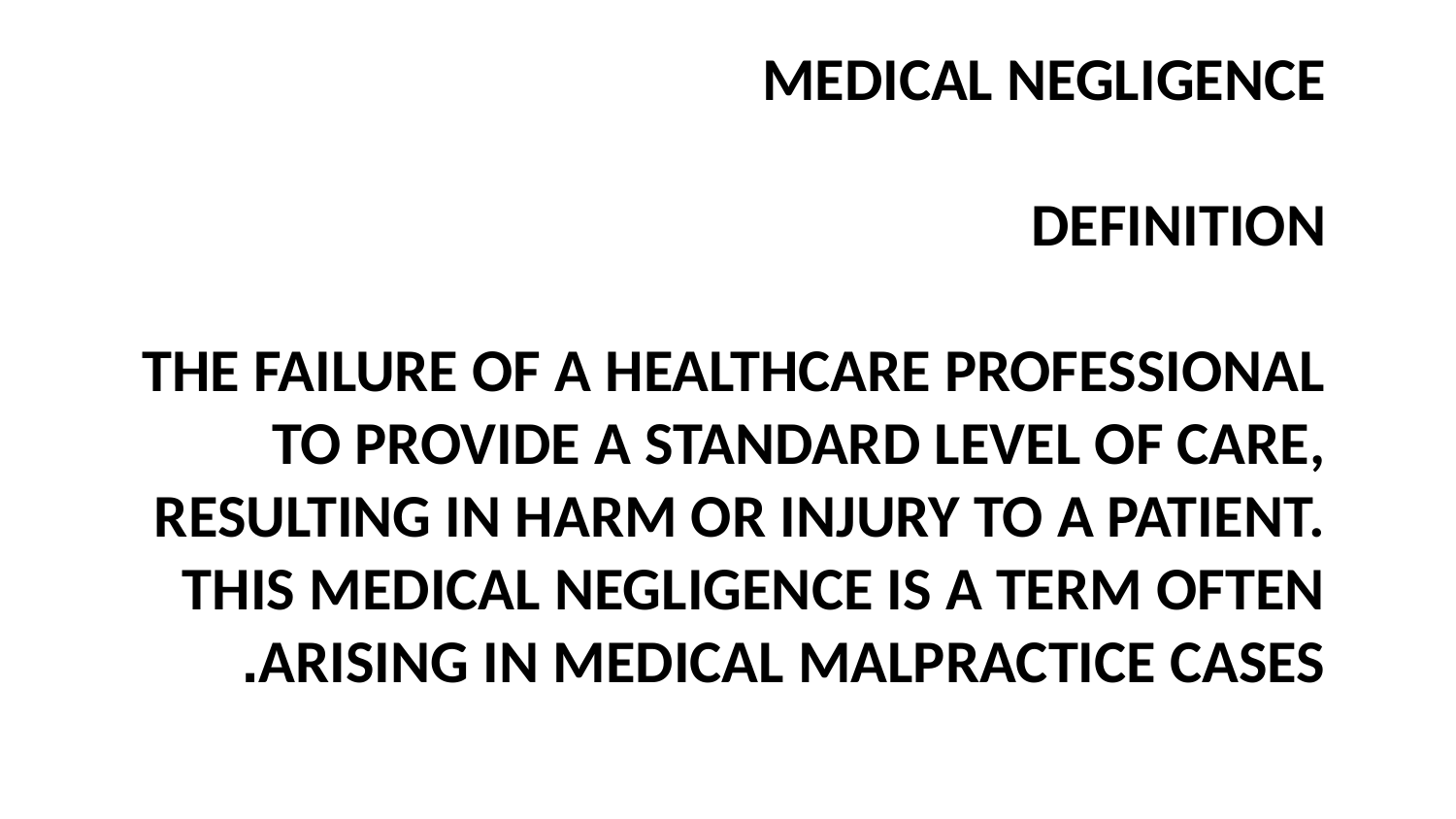

# Medical Negligence Definition The failure of a healthcare professional to provide a standard level of care, resulting in harm or injury to a patient. This Medical Negligence is a term often arising in medical malpractice cases.